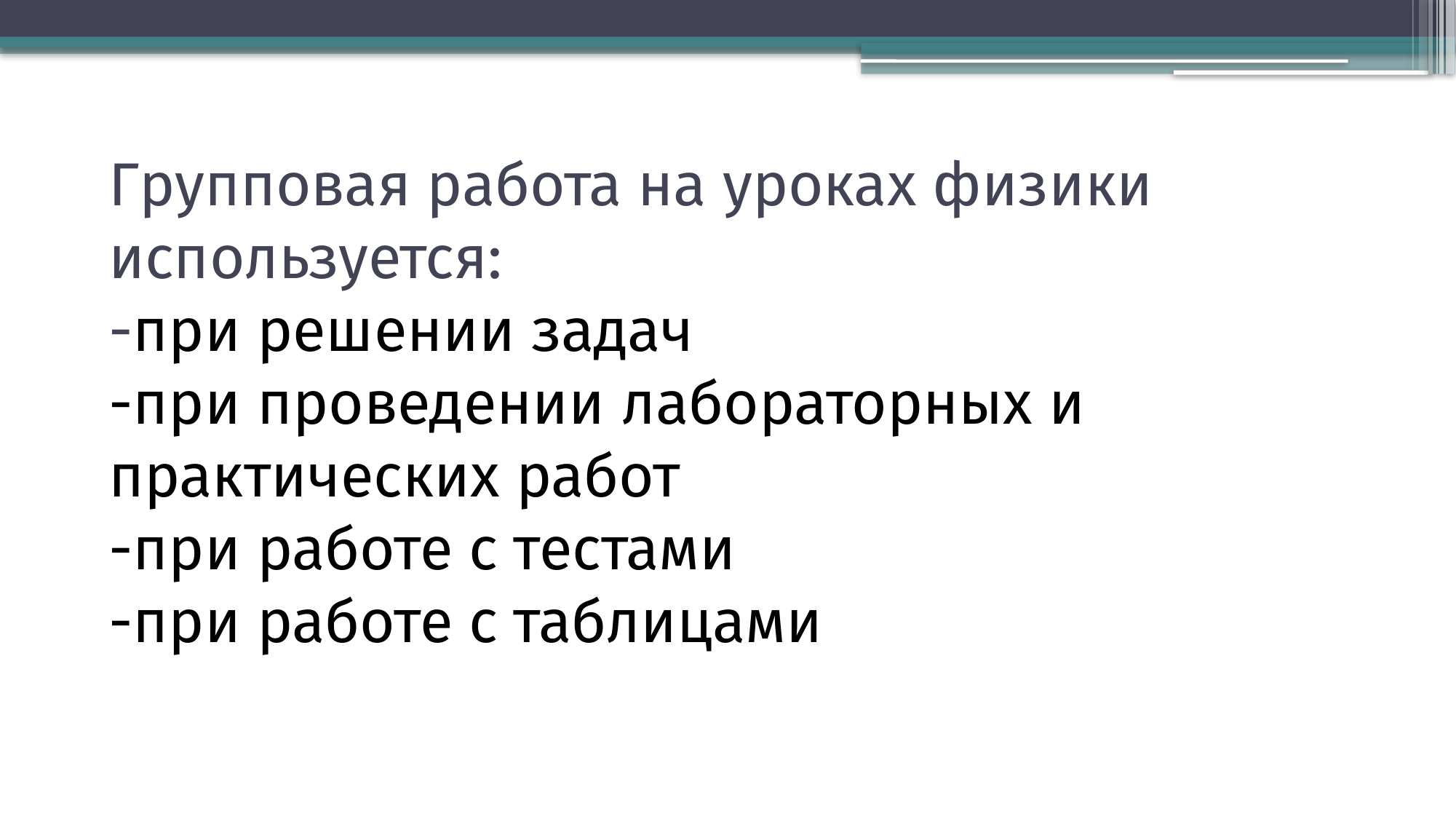

# Групповая работа на уроках физики используется: -при решении задач -при проведении лабораторных и практических работ -при работе с тестами -при работе с таблицами